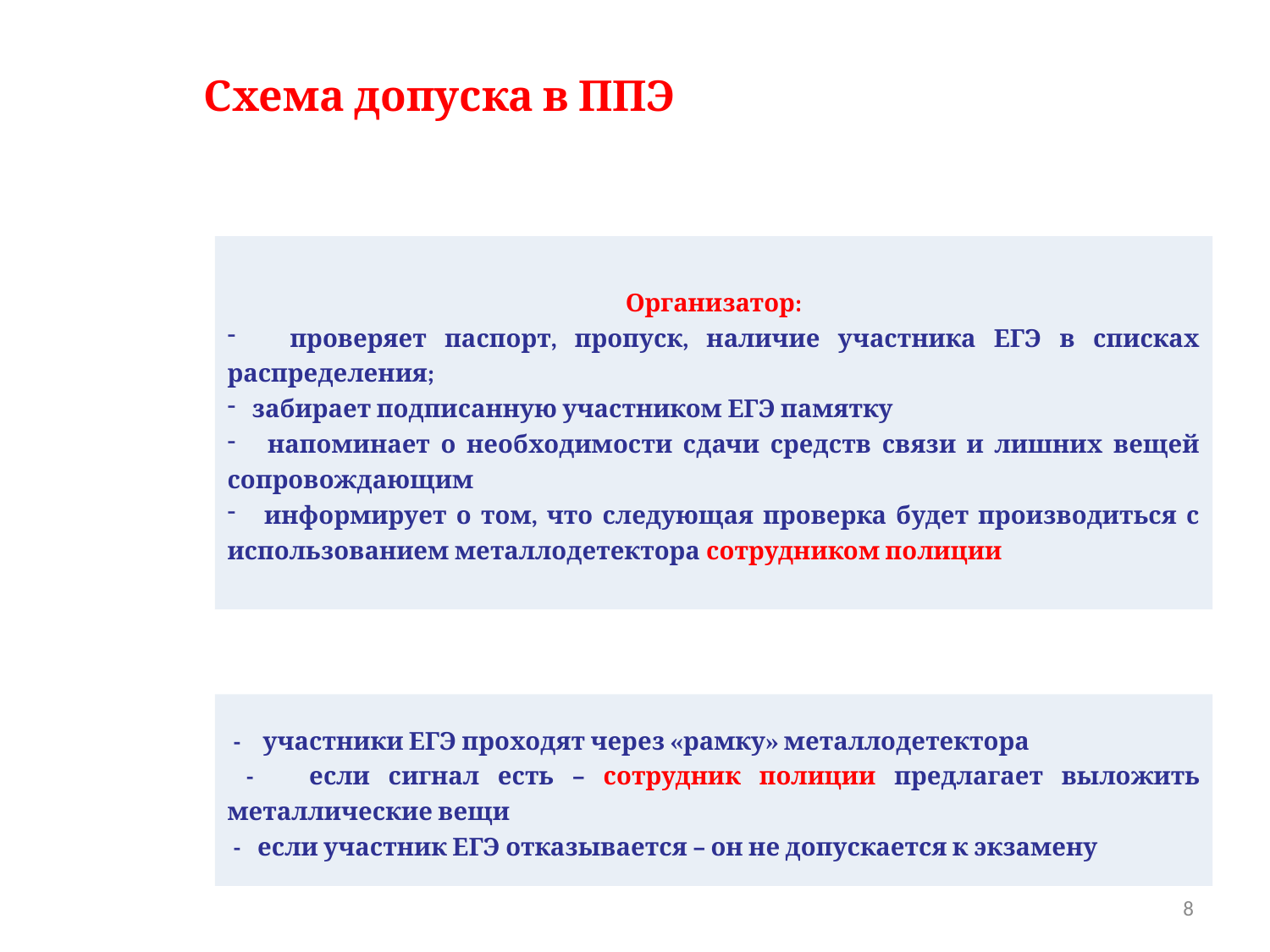

Схема допуска в ППЭ
Организатор:
   проверяет паспорт, пропуск, наличие участника ЕГЭ в списках распределения;
   забирает подписанную участником ЕГЭ памятку
   напоминает о необходимости сдачи средств связи и лишних вещей сопровождающим
   информирует о том, что следующая проверка будет производиться с использованием металлодетектора сотрудником полиции
 -    участники ЕГЭ проходят через «рамку» металлодетектора
 -   если сигнал есть – сотрудник полиции предлагает выложить металлические вещи
 -   если участник ЕГЭ отказывается – он не допускается к экзамену
8